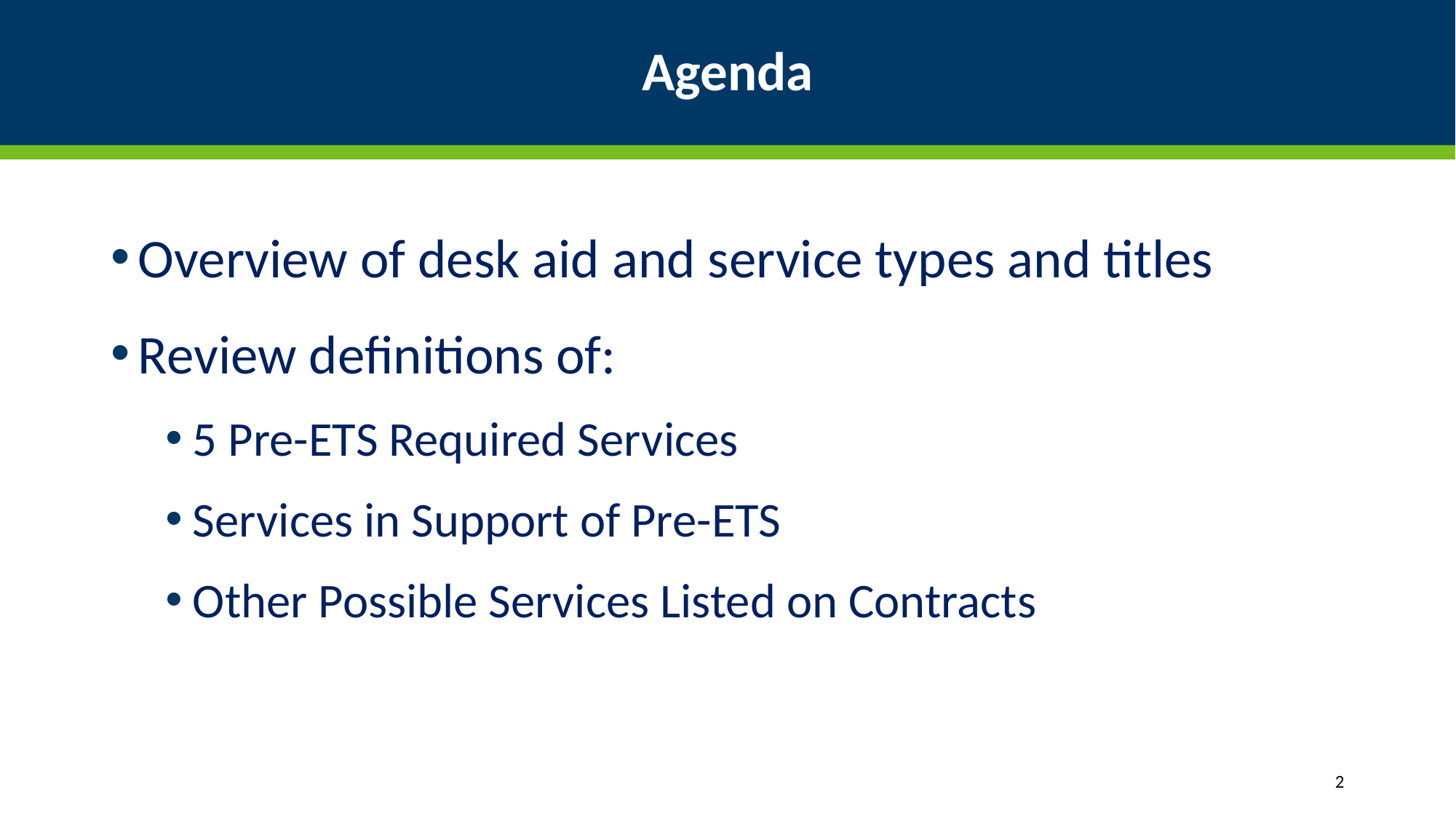

# Agenda
Overview of desk aid and service types and titles
Review definitions of:
5 Pre-ETS Required Services
Services in Support of Pre-ETS
Other Possible Services Listed on Contracts

2